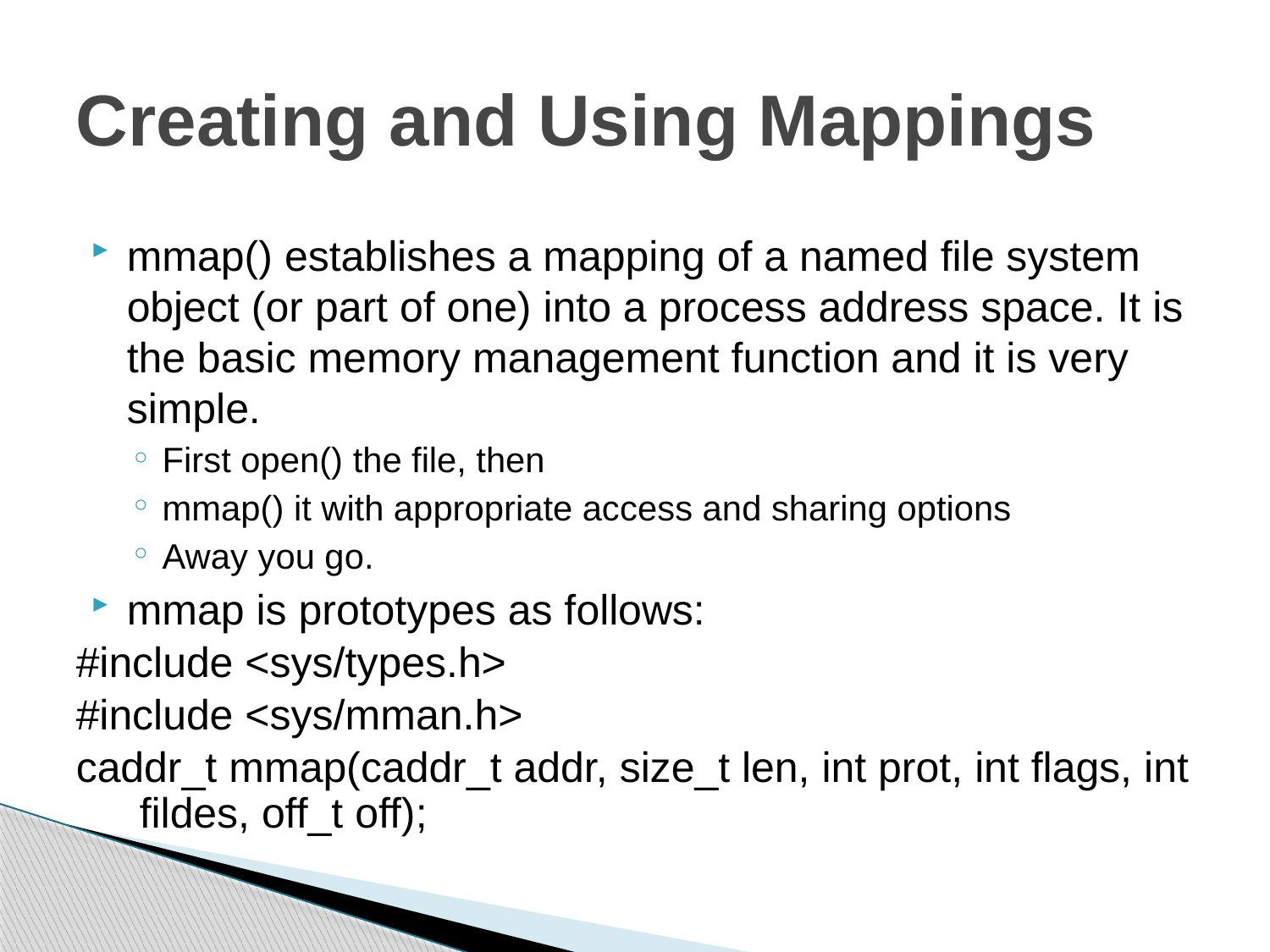

# Creating and Using Mappings
mmap() establishes a mapping of a named file system object (or part of one) into a process address space. It is the basic memory management function and it is very simple.
First open() the file, then
mmap() it with appropriate access and sharing options
Away you go.
mmap is prototypes as follows:
#include <sys/types.h>
#include <sys/mman.h>
caddr_t mmap(caddr_t addr, size_t len, int prot, int flags, int fildes, off_t off);